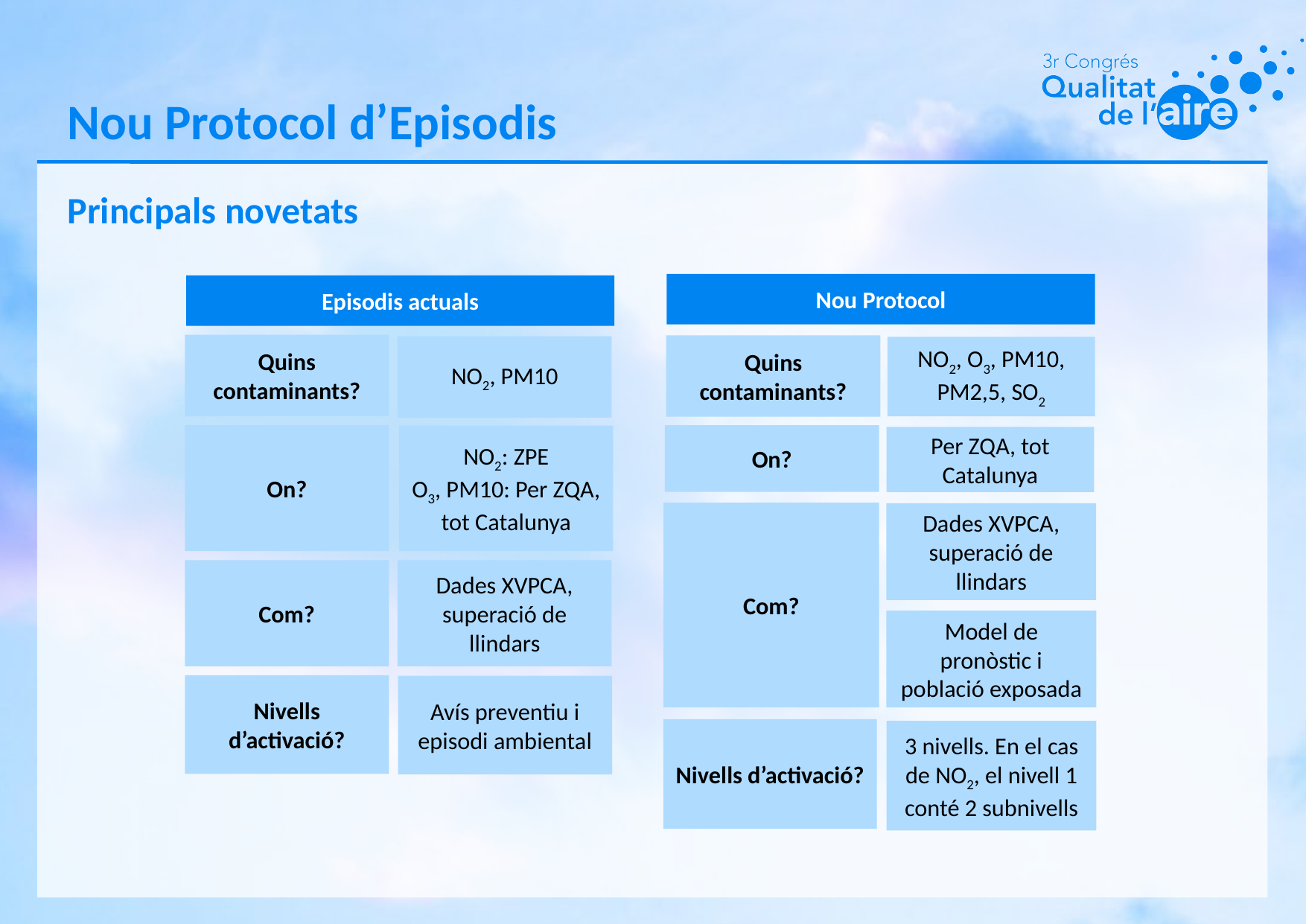

Nou Protocol d’Episodis
Principals novetats

Nou Protocol
Episodis actuals
Quins contaminants?
Quins contaminants?
NO2, PM10
NO2, O3, PM10, PM2,5, SO2
On?
On?
NO2: ZPE
O3, PM10: Per ZQA, tot Catalunya
Per ZQA, tot Catalunya
Com?
Dades XVPCA, superació de llindars
Com?
Dades XVPCA, superació de llindars
Model de pronòstic i població exposada
Nivells d’activació?
Avís preventiu i episodi ambiental
Nivells d’activació?
3 nivells. En el cas de NO2, el nivell 1 conté 2 subnivells